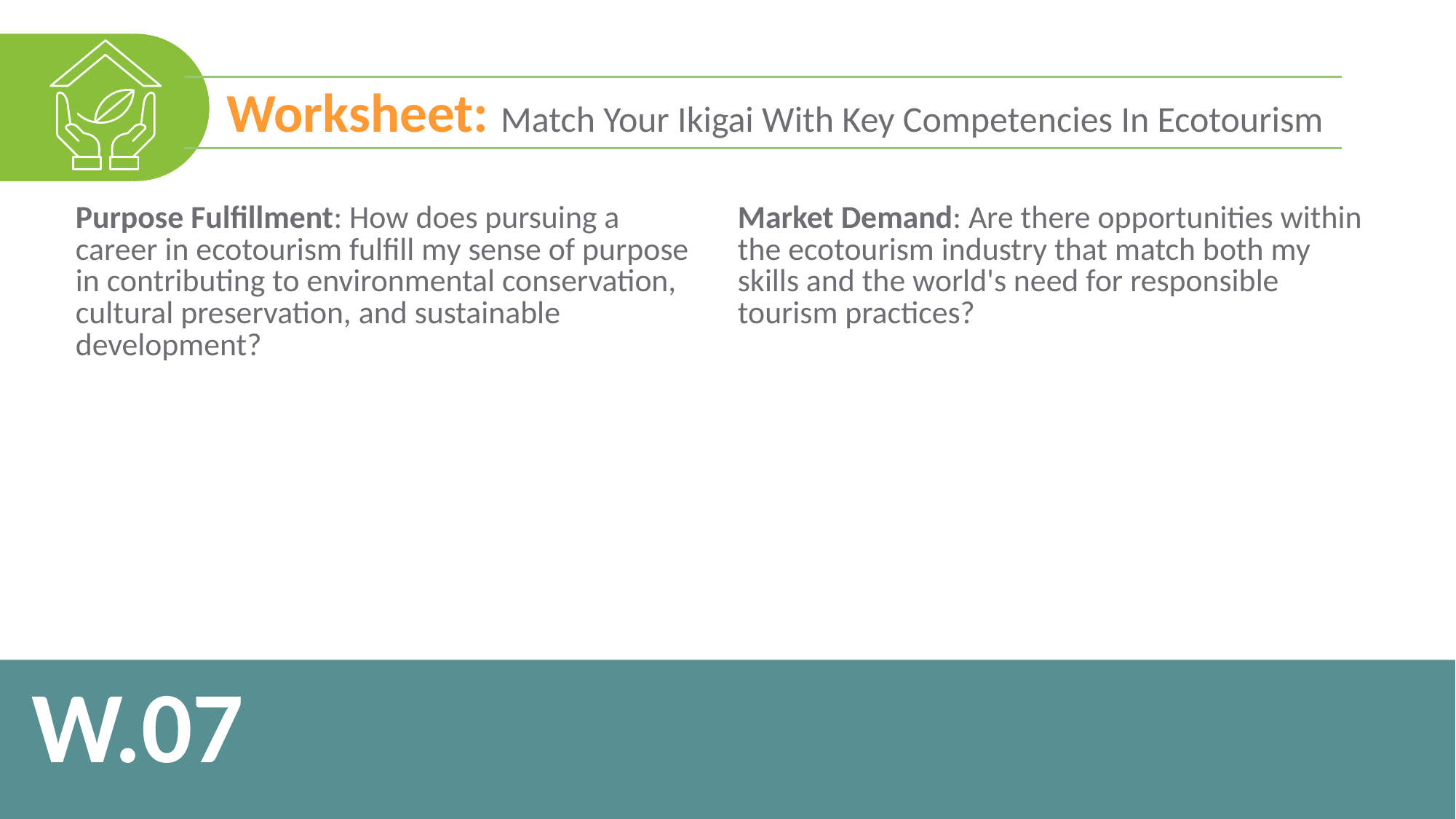

Worksheet: Match Your Ikigai With Key Competencies In Ecotourism

| Purpose Fulfillment: How does pursuing a career in ecotourism fulfill my sense of purpose in contributing to environmental conservation, cultural preservation, and sustainable development? | Market Demand: Are there opportunities within the ecotourism industry that match both my skills and the world's need for responsible tourism practices? |
| --- | --- |
|  |  |

W.07